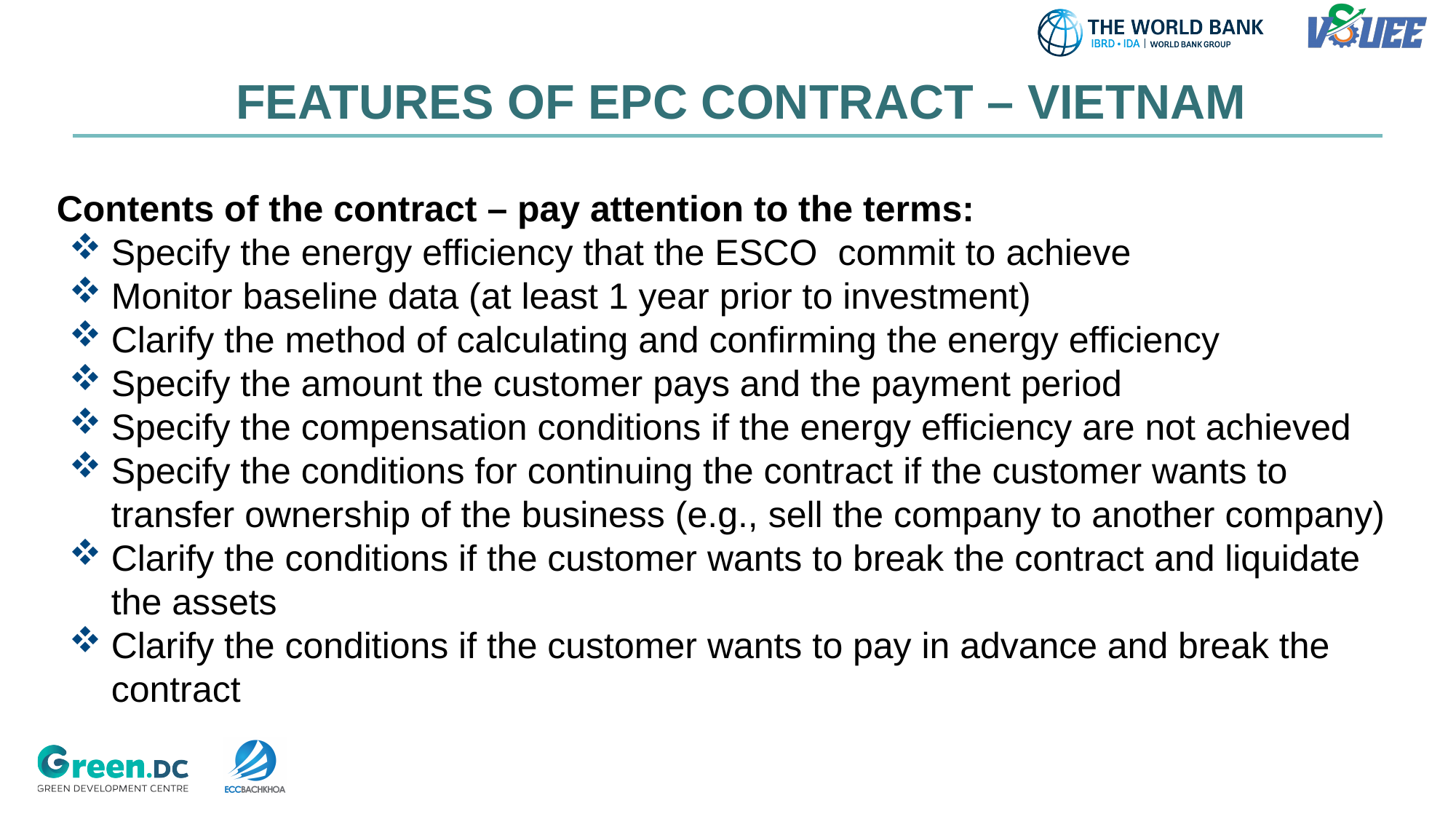

| FEATURES OF EPC CONTRACT – VIETNAM |
| --- |
Contents of the contract – pay attention to the terms:
Specify the energy efficiency that the ESCO  commit to achieve
Monitor baseline data (at least 1 year prior to investment)
Clarify the method of calculating and confirming the energy efficiency
Specify the amount the customer pays and the payment period
Specify the compensation conditions if the energy efficiency are not achieved
Specify the conditions for continuing the contract if the customer wants to transfer ownership of the business (e.g., sell the company to another company)
Clarify the conditions if the customer wants to break the contract and liquidate the assets
Clarify the conditions if the customer wants to pay in advance and break the contract